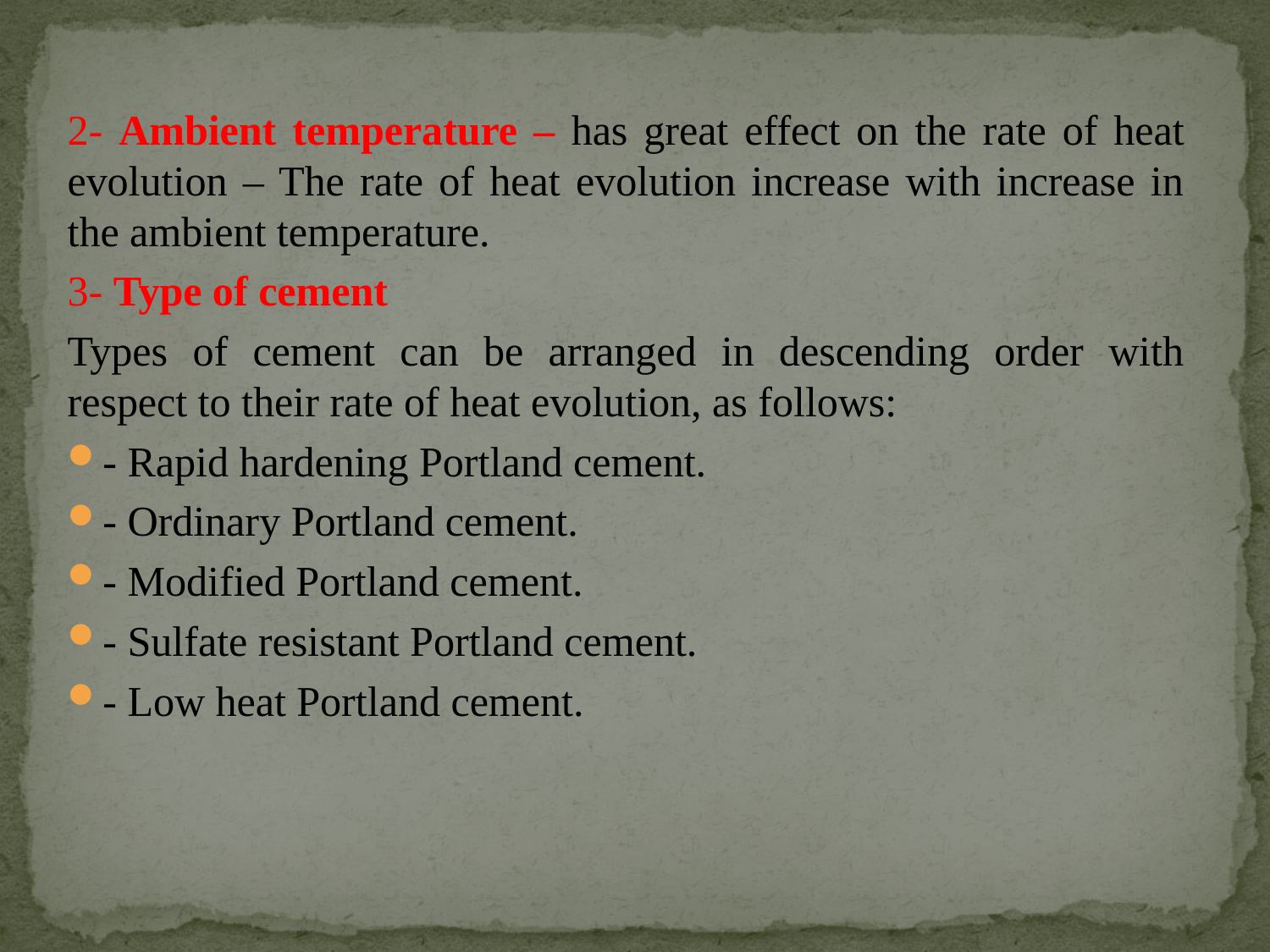

2- Ambient temperature – has great effect on the rate of heat evolution – The rate of heat evolution increase with increase in the ambient temperature.
3- Type of cement
Types of cement can be arranged in descending order with respect to their rate of heat evolution, as follows:
- Rapid hardening Portland cement.
- Ordinary Portland cement.
- Modified Portland cement.
- Sulfate resistant Portland cement.
- Low heat Portland cement.